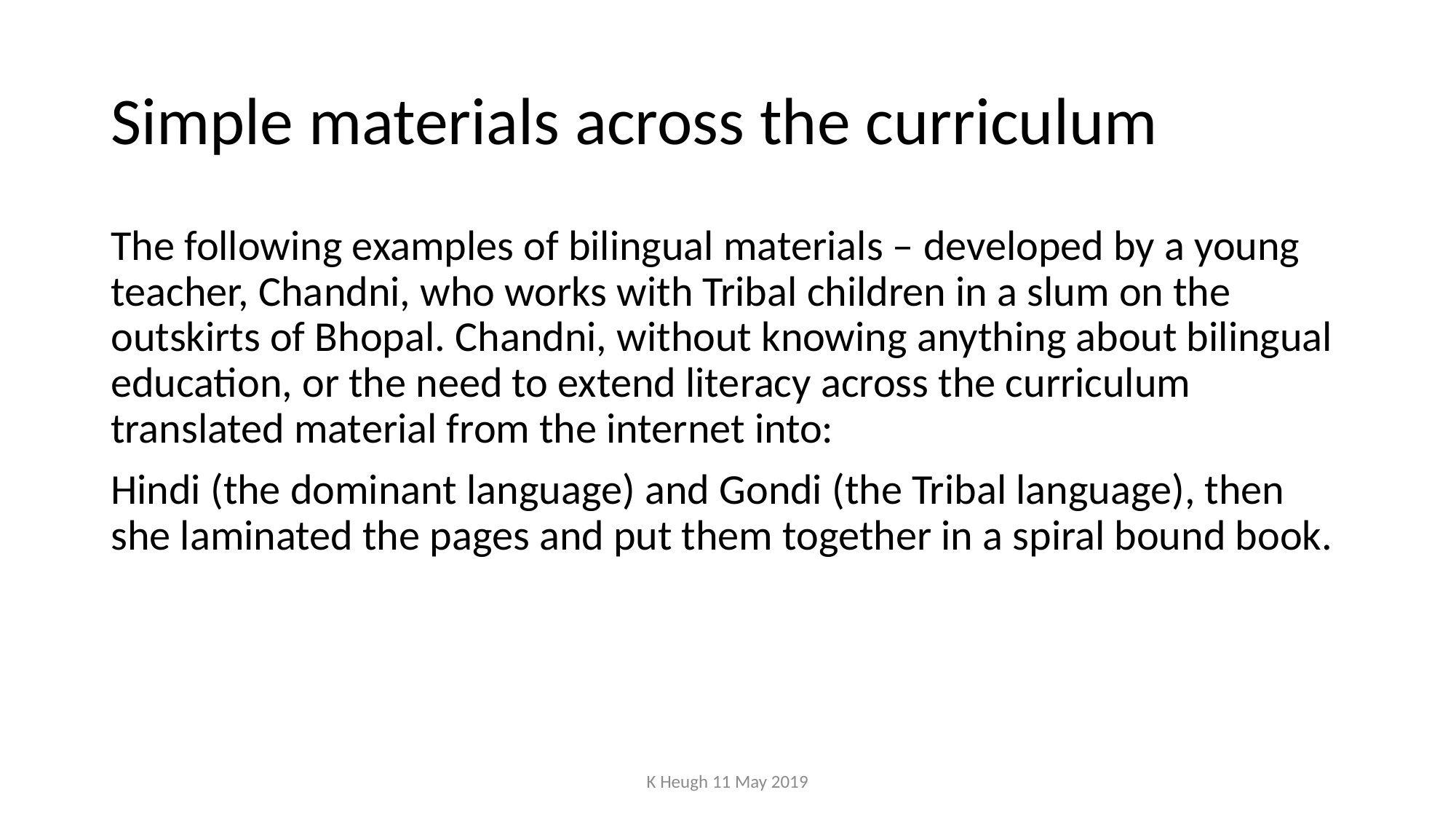

# Simple materials across the curriculum
The following examples of bilingual materials – developed by a young teacher, Chandni, who works with Tribal children in a slum on the outskirts of Bhopal. Chandni, without knowing anything about bilingual education, or the need to extend literacy across the curriculum translated material from the internet into:
Hindi (the dominant language) and Gondi (the Tribal language), then she laminated the pages and put them together in a spiral bound book.
K Heugh 11 May 2019